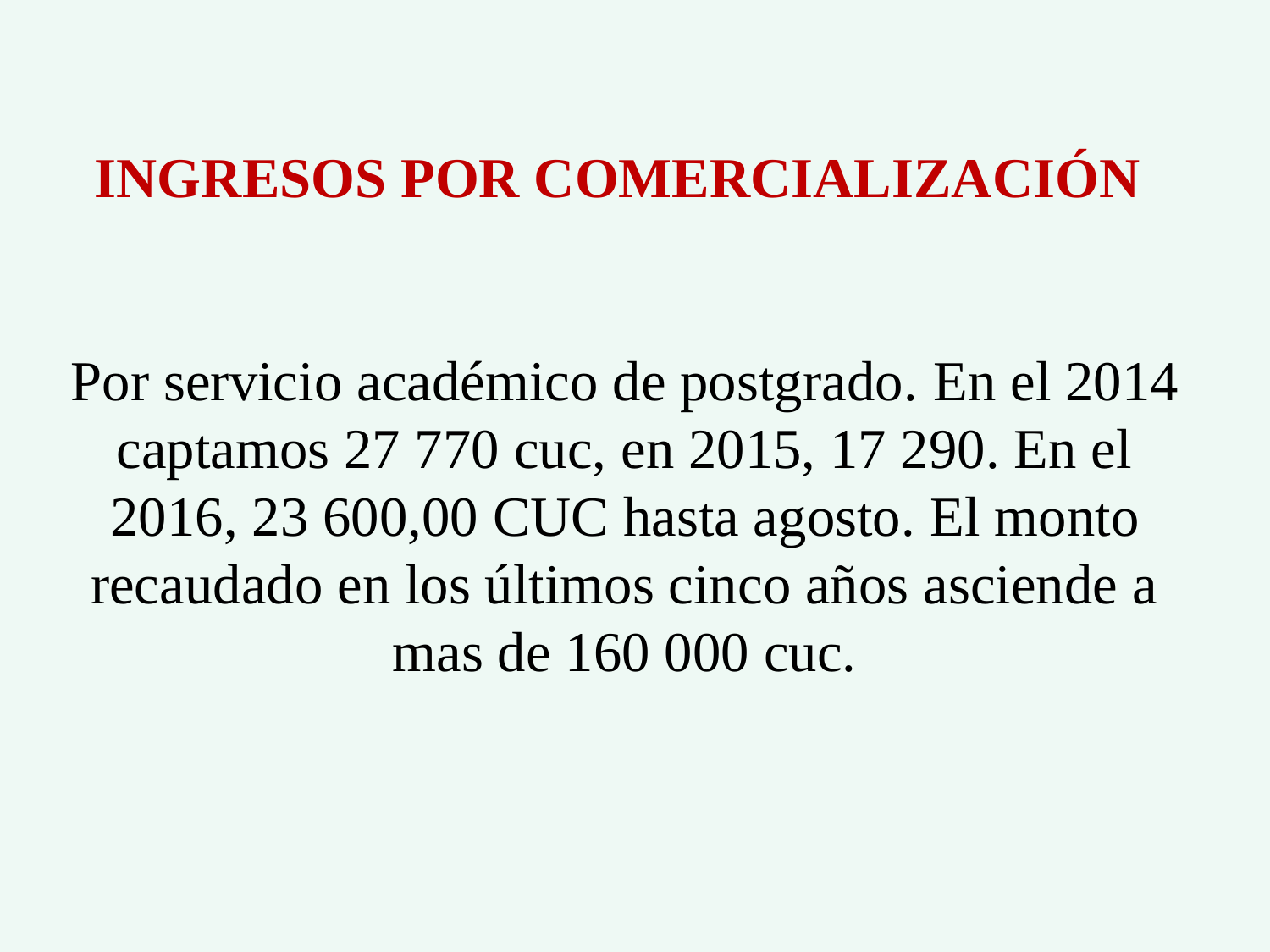

# INGRESOS POR COMERCIALIZACIÓN Por servicio académico de postgrado. En el 2014 captamos 27 770 cuc, en 2015, 17 290. En el 2016, 23 600,00 CUC hasta agosto. El monto recaudado en los últimos cinco años asciende a mas de 160 000 cuc.